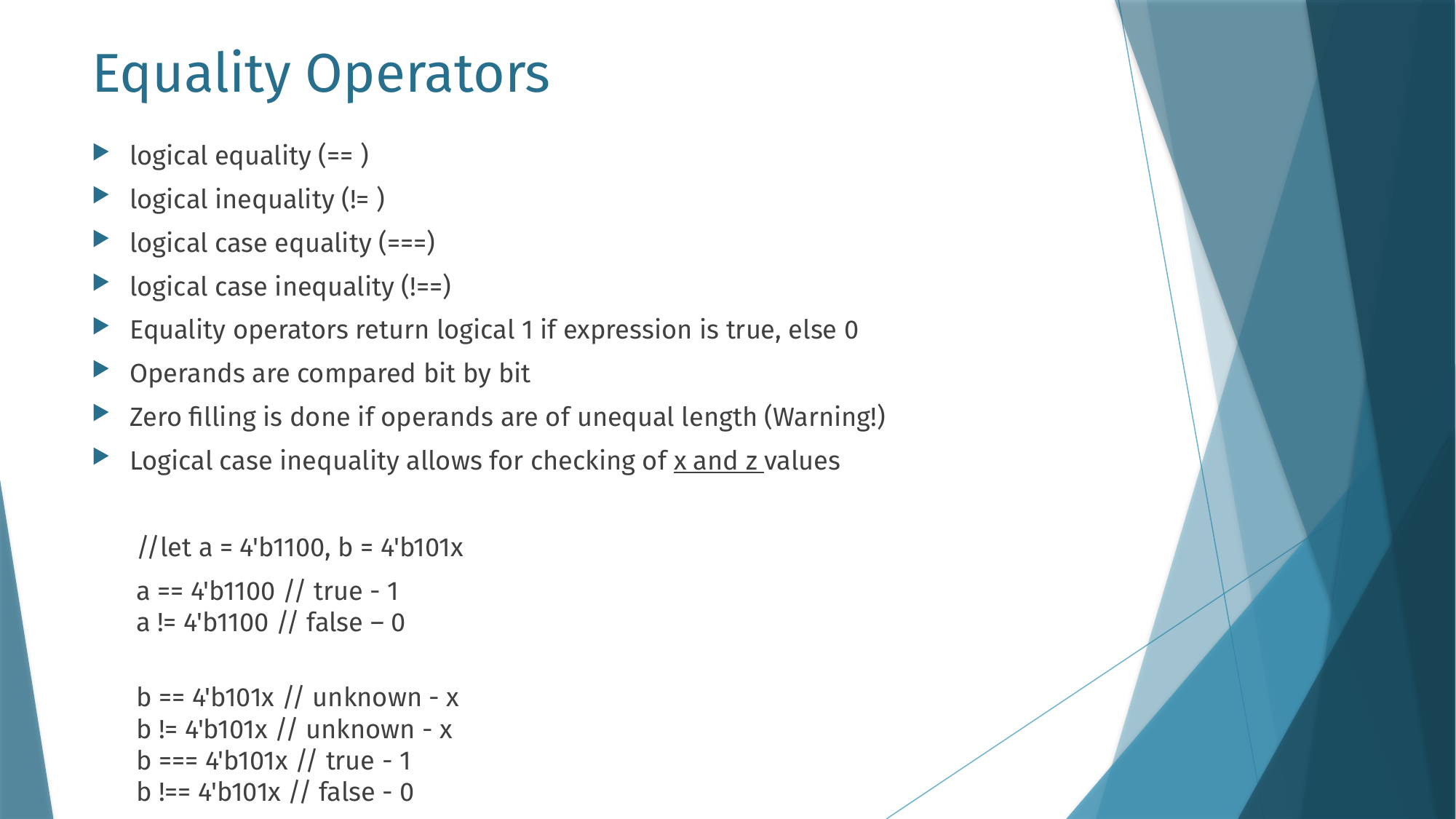

# Equality Operators
logical equality (== )
logical inequality (!= )
logical case equality (===)
logical case inequality (!==)
Equality operators return logical 1 if expression is true, else 0
Operands are compared bit by bit
Zero filling is done if operands are of unequal length (Warning!)
Logical case inequality allows for checking of x and z values

//let a = 4'b1100, b = 4'b101x
a == 4'b1100 // true - 1
a != 4'b1100 // false – 0
b == 4'b101x // unknown - x
b != 4'b101x // unknown - x
b === 4'b101x // true - 1
b !== 4'b101x // false - 0